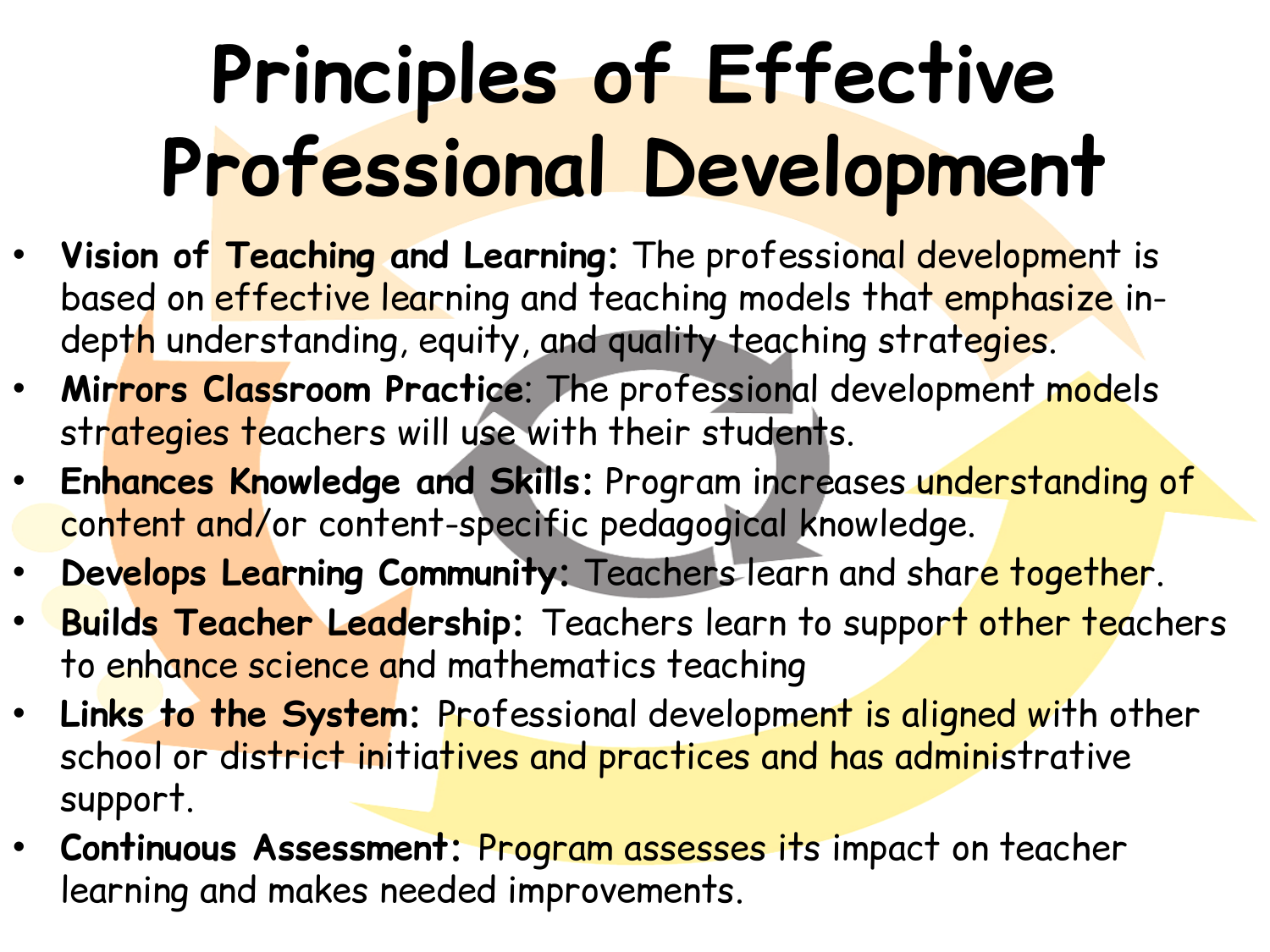

# Principles of Effective Professional Development
Vision of Teaching and Learning: The professional development is based on effective learning and teaching models that emphasize in-depth understanding, equity, and quality teaching strategies.
Mirrors Classroom Practice: The professional development models strategies teachers will use with their students.
Enhances Knowledge and Skills: Program increases understanding of content and/or content-specific pedagogical knowledge.
Develops Learning Community: Teachers learn and share together.
Builds Teacher Leadership: Teachers learn to support other teachers to enhance science and mathematics teaching
Links to the System: Professional development is aligned with other school or district initiatives and practices and has administrative support.
Continuous Assessment: Program assesses its impact on teacher learning and makes needed improvements.